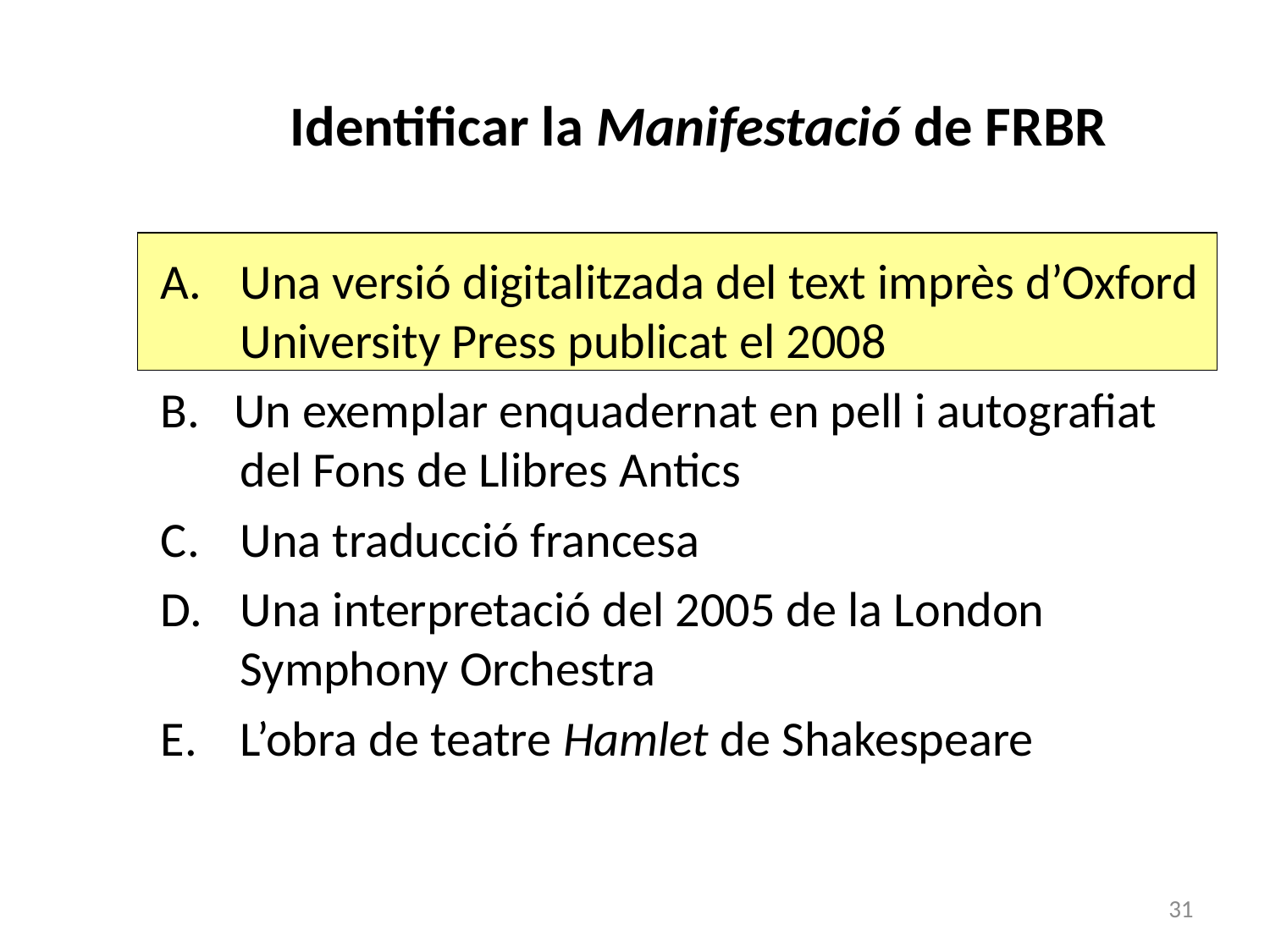

Identificar la Manifestació de FRBR

Una versió digitalitzada del text imprès d’Oxford University Press publicat el 2008
B.   Un exemplar enquadernat en pell i autografiat  del Fons de Llibres Antics
Una traducció francesa
Una interpretació del 2005 de la London Symphony Orchestra
L’obra de teatre Hamlet de Shakespeare
31
31